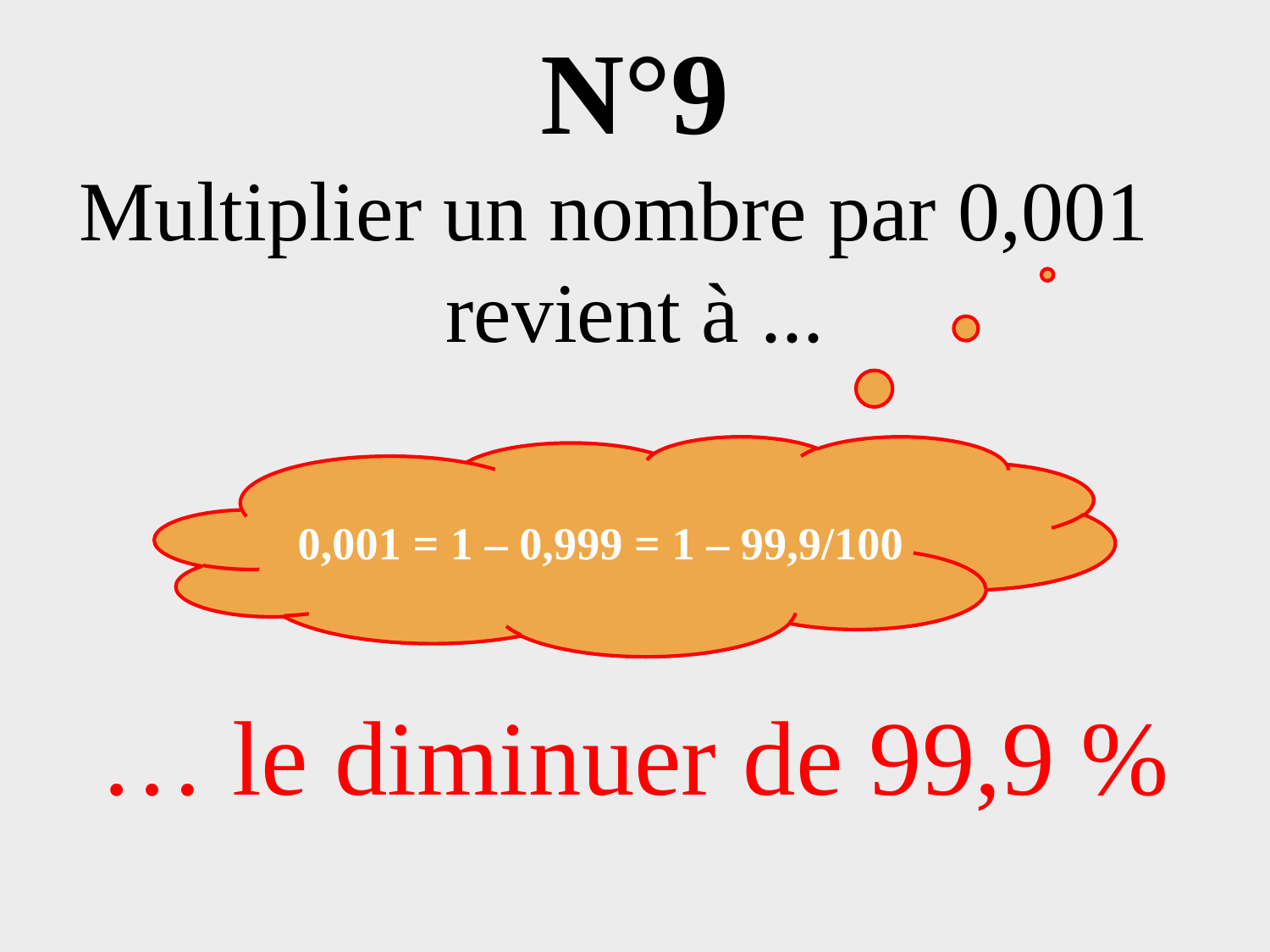

# N°9
Multiplier un nombre par 0,001
revient à ...

… le diminuer de 99,9 %

0,001 = 1 – 0,999 = 1 – 99,9/100